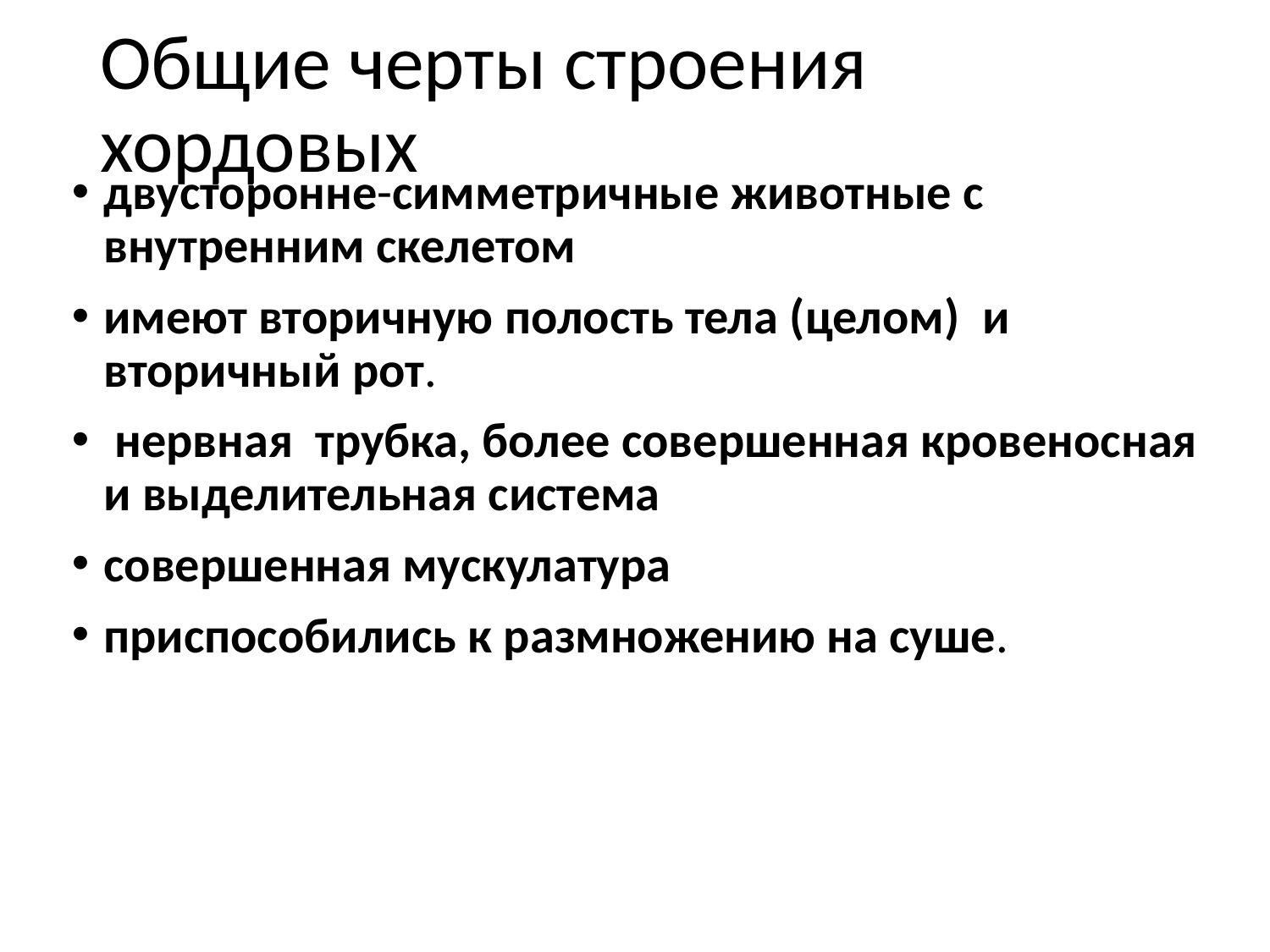

# Общие черты строения хордовых
двусторонне-симметричные животные с внутренним скелетом
имеют вторичную полость тела (целом)  и вторичный рот.
 нервная  трубка, более совершенная кровеносная и выделительная система
совершенная мускулатура
приспособились к размножению на суше.